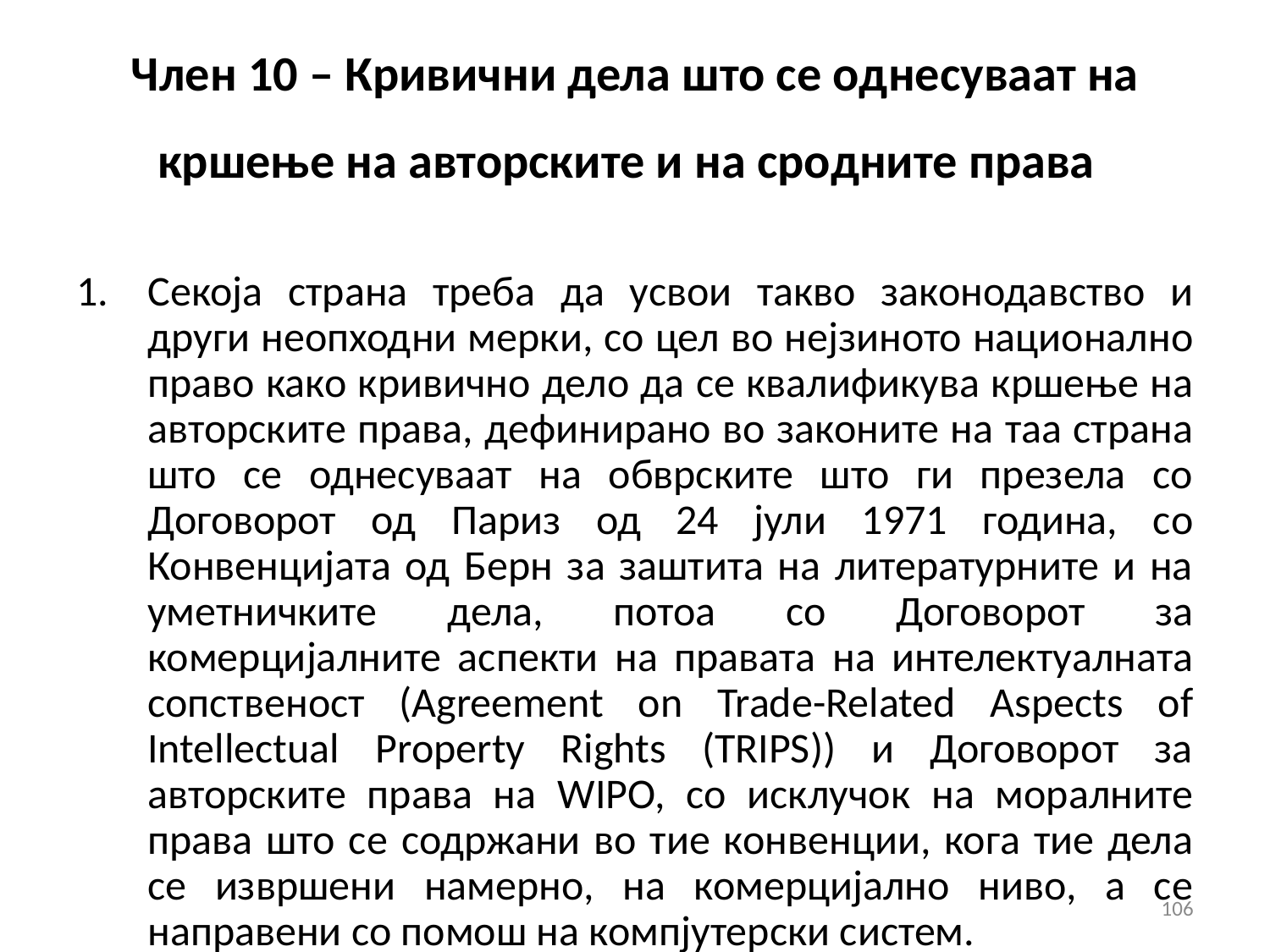

# Член 10 – Кривични дела што се однесуваат на кршење на авторските и на сродните права
Секоја страна треба да усвои такво законодавство и други неопходни мерки, со цел во нејзиното национално право како кривично дело да се квалификува кршење на авторските права, дефинирано во законите на таа страна што се однесуваат на обврските што ги презела со Договорот од Париз од 24 јули 1971 година, со Конвенцијата од Берн за заштита на литературните и на уметничките дела, потоа со Договорот за комерцијалните аспекти на правата на интелектуалната сопственост (Agreement on Trade-Related Aspects of Intellectual Property Rights (TRIPS)) и Договорот за авторските права на WIPO, со исклучок на моралните права што се содржани во тие конвенции, кога тие дела се извршени намерно, на комерцијално ниво, а се направени со помош на компјутерски систем.
106